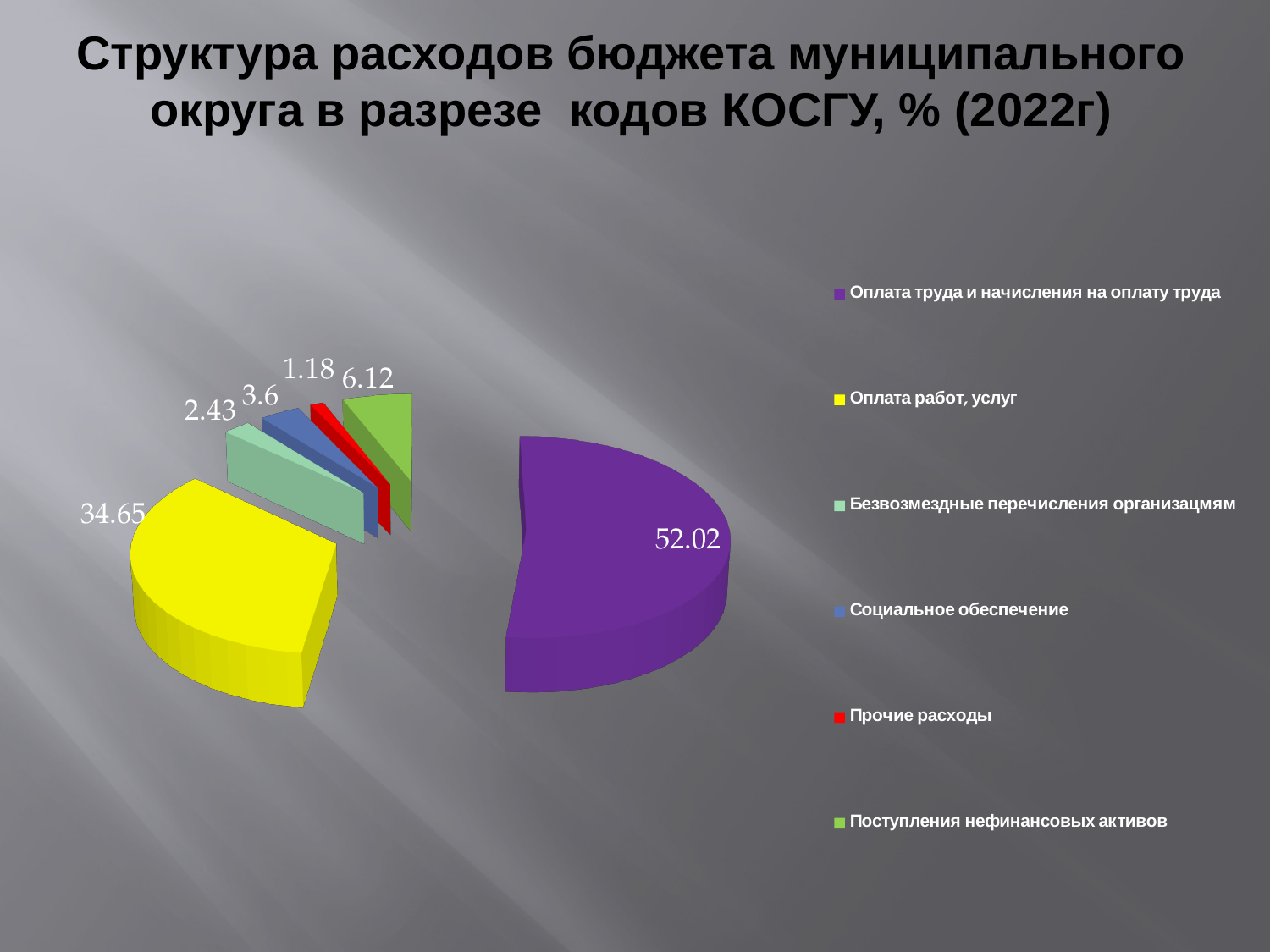

# Структура расходов бюджета муниципального округа в разрезе  кодов КОСГУ, % (2022г)

[unsupported chart]